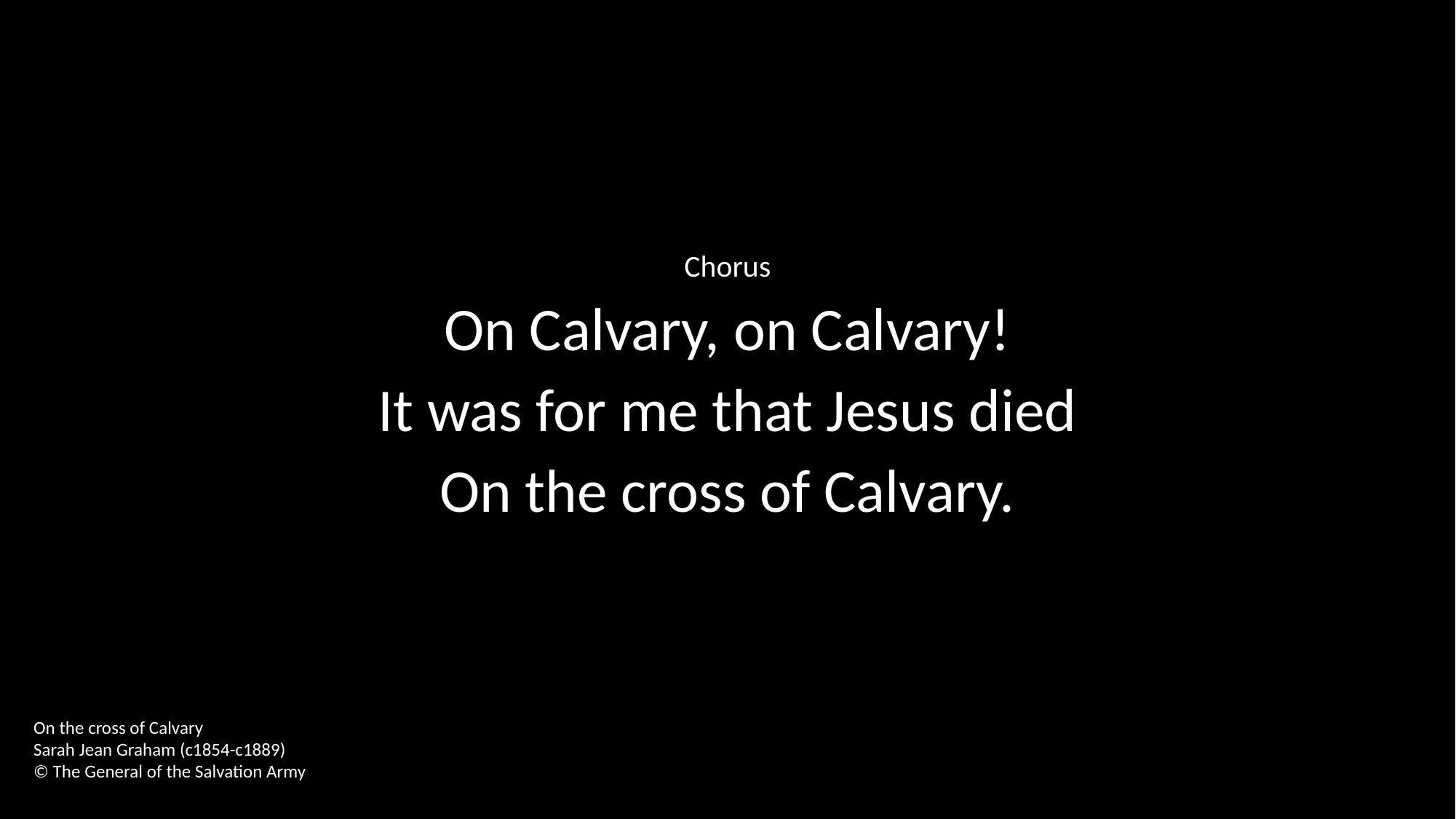

Chorus
On Calvary, on Calvary!
It was for me that Jesus died
On the cross of Calvary.
On the cross of Calvary
Sarah Jean Graham (c1854-c1889)
© The General of the Salvation Army